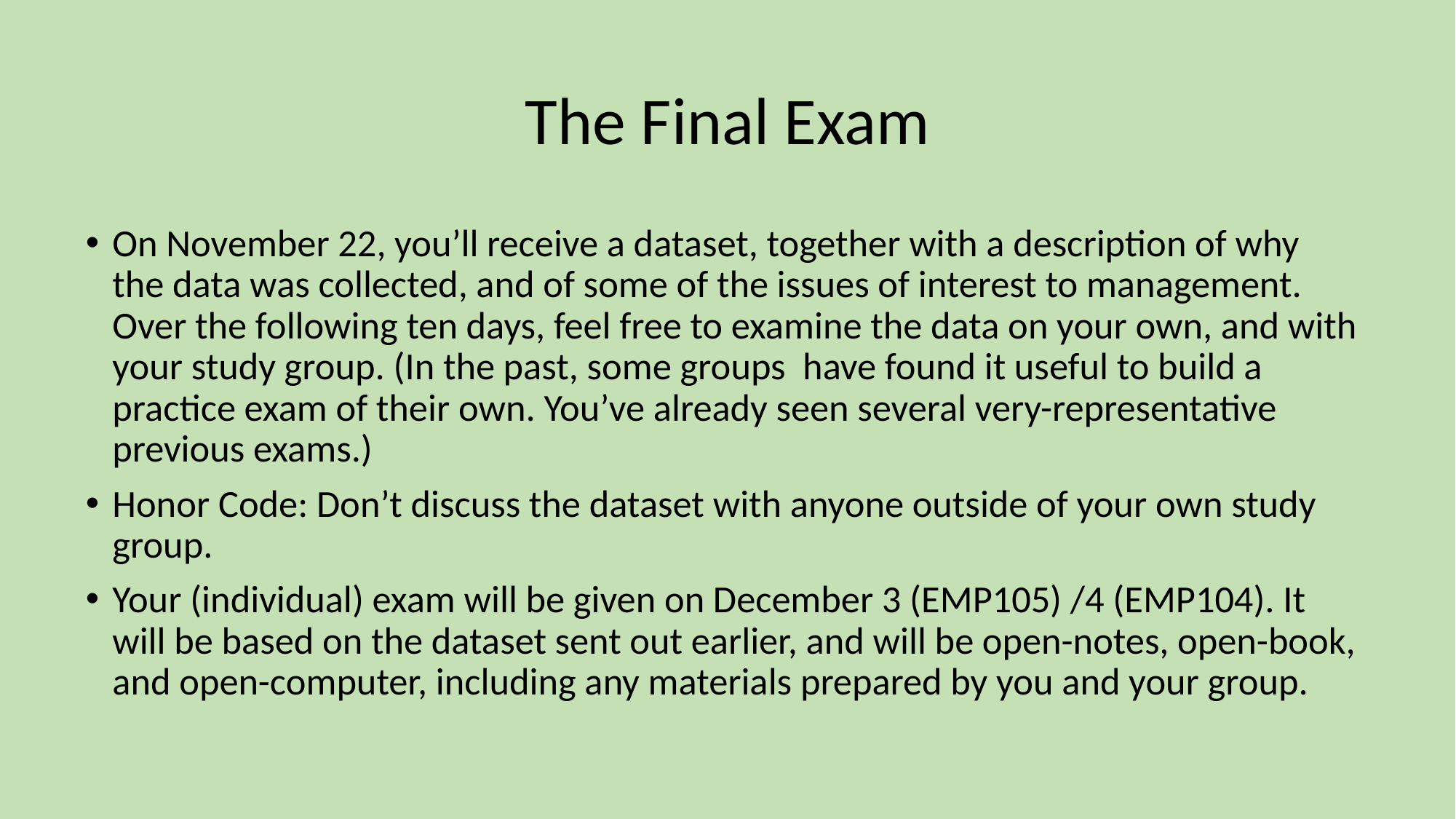

# The Final Exam
On November 22, you’ll receive a dataset, together with a description of why the data was collected, and of some of the issues of interest to management. Over the following ten days, feel free to examine the data on your own, and with your study group. (In the past, some groups  have found it useful to build a practice exam of their own. You’ve already seen several very-representative previous exams.)
Honor Code: Don’t discuss the dataset with anyone outside of your own study group.
Your (individual) exam will be given on December 3 (EMP105) /4 (EMP104). It will be based on the dataset sent out earlier, and will be open-notes, open-book, and open-computer, including any materials prepared by you and your group.